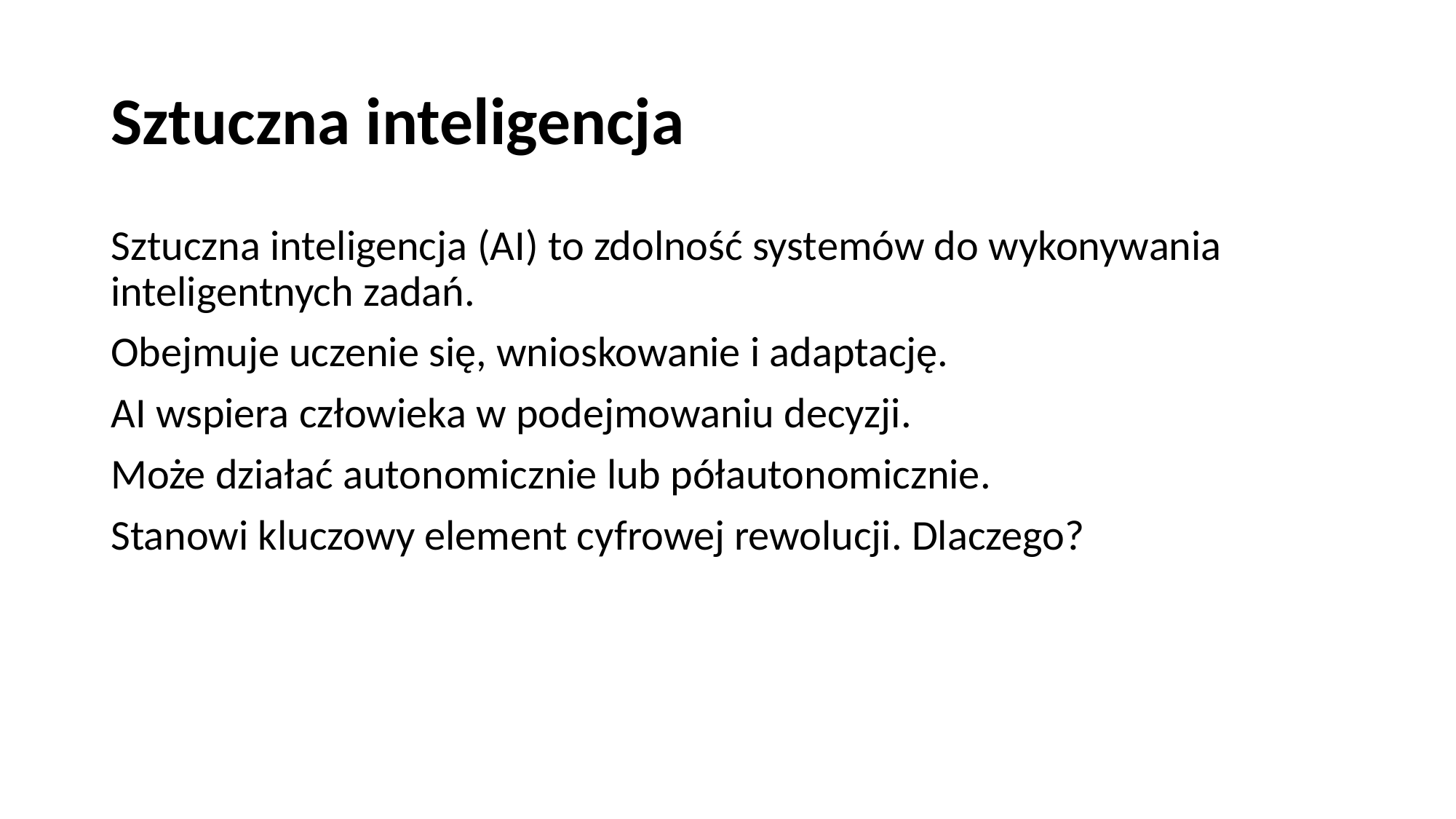

# Sztuczna inteligencja
Sztuczna inteligencja (AI) to zdolność systemów do wykonywania inteligentnych zadań.
Obejmuje uczenie się, wnioskowanie i adaptację.
AI wspiera człowieka w podejmowaniu decyzji.
Może działać autonomicznie lub półautonomicznie.
Stanowi kluczowy element cyfrowej rewolucji. Dlaczego?